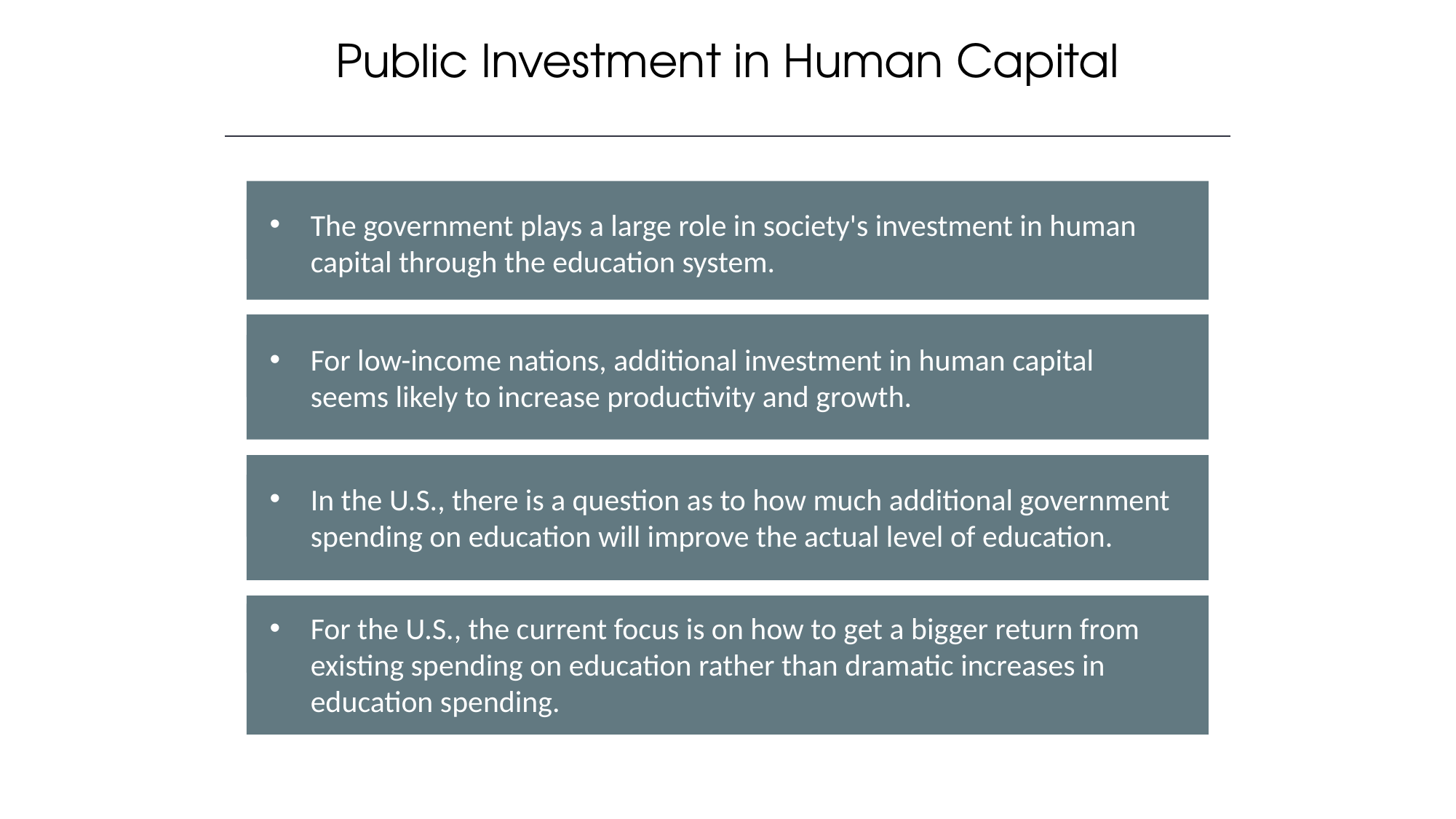

Public Investment in Human Capital
HAWKES LEARNING

The government plays a large role in society's investment in human capital through the education system.

For low-income nations, additional investment in human capital seems likely to increase productivity and growth.

In the U.S., there is a question as to how much additional government spending on education will improve the actual level of education.
The CPI is subject to two types of bias: substitution bias and quality/new goods bias.

For the U.S., the current focus is on how to get a bigger return from existing spending on education rather than dramatic increases in education spending.
Both substitution bias and quality/new goods bias tend to overstate the negative impact of inflation on consumers.